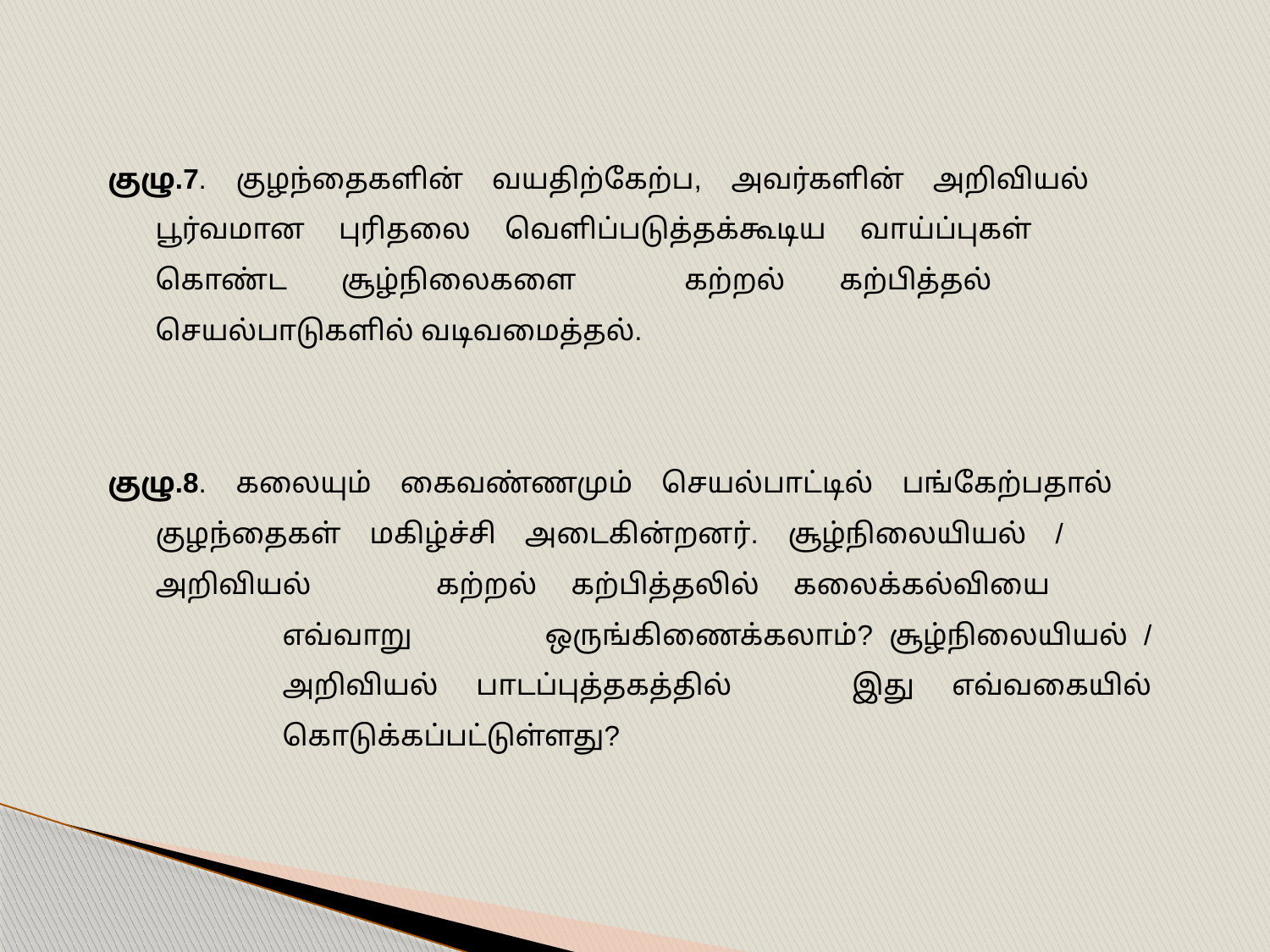

குழு.7. குழந்தைகளின் வயதிற்கேற்ப, அவர்களின் அறிவியல் 	பூர்வமான புரிதலை வெளிப்படுத்தக்கூடிய வாய்ப்புகள் 	கொண்ட சூழ்நிலைகளை  கற்றல் கற்பித்தல் 	செயல்பாடுகளில் வடிவமைத்தல்.

குழு.8. கலையும் கைவண்ணமும் செயல்பாட்டில் பங்கேற்பதால் 	குழந்தைகள் மகிழ்ச்சி அடைகின்றனர். சூழ்நிலையியல் / 	அறிவியல் 	கற்றல் கற்பித்தலில் கலைக்கல்வியை 		எவ்வாறு 	ஒருங்கிணைக்கலாம்? சூழ்நிலையியல் / 	அறிவியல் பாடப்புத்தகத்தில் 	இது எவ்வகையில் 	கொடுக்கப்பட்டுள்ளது?